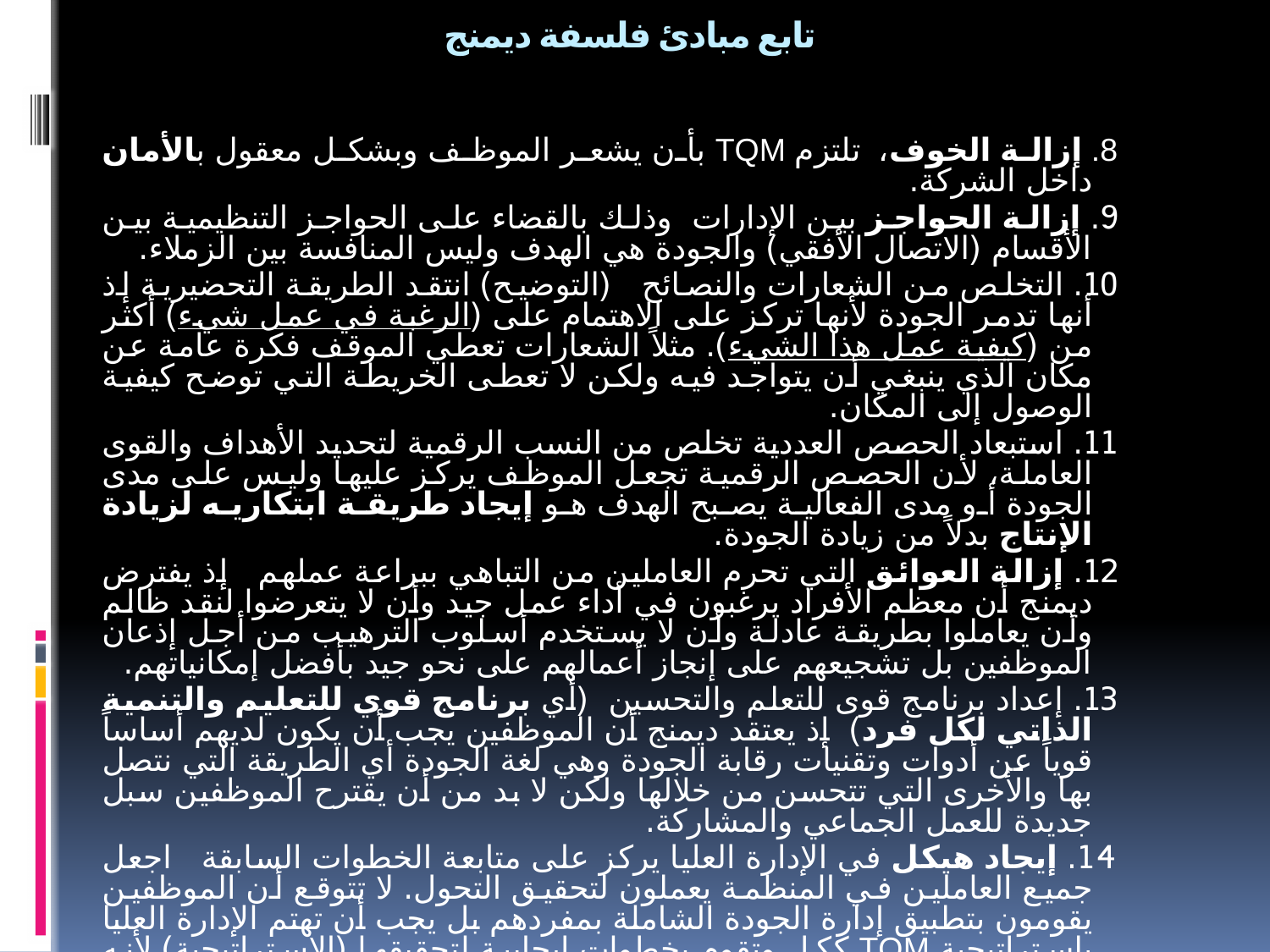

تابع مبادئ فلسفة ديمنج

8. إزالة الخوف،  تلتزم TQM بأن يشعر الموظف وبشكل معقول بالأمان داخل الشركة.
9. إزالة الحواجز بين الإدارات  وذلك بالقضاء على الحواجز التنظيمية بين الأقسام (الاتصال الأفقي) والجودة هي الهدف وليس المنافسة بين الزملاء.
10. التخلص من الشعارات والنصائح   (التوضيح) انتقد الطريقة التحضيرية إذ أنها تدمر الجودة لأنها تركز على الاهتمام على (الرغبة في عمل شيء) أكثر من (كيفية عمل هذا الشيء). مثلاً الشعارات تعطي الموقف فكرة عامة عن مكان الذي ينبغي أن يتواجد فيه ولكن لا تعطى الخريطة التي توضح كيفية الوصول إلى المكان.
11. استبعاد الحصص العددية تخلص من النسب الرقمية لتحديد الأهداف والقوى العاملة، لأن الحصص الرقمية تجعل الموظف يركز عليها وليس على مدى الجودة أو مدى الفعالية يصبح الهدف هو إيجاد طريقة ابتكاريه لزيادة الإنتاج بدلاً من زيادة الجودة.
12. إزالة العوائق التي تحرم العاملين من التباهي ببراعة عملهم   إذ يفترض ديمنج أن معظم الأفراد يرغبون في أداء عمل جيد وأن لا يتعرضوا لنقد ظالم وأن يعاملوا بطريقة عادلة وأن لا يستخدم أسلوب الترهيب من أجل إذعان الموظفين بل تشجيعهم على إنجاز أعمالهم على نحو جيد بأفضل إمكانياتهم.
13. إعداد برنامج قوى للتعلم والتحسين  (أي برنامج قوي للتعليم والتنمية الذاتي لكل فرد)  إذ يعتقد ديمنج أن الموظفين يجب أن يكون لديهم أساساً قوياً عن أدوات وتقنيات رقابة الجودة وهي لغة الجودة أي الطريقة التي نتصل بها والأخرى التي تتحسن من خلالها ولكن لا بد من أن يقترح الموظفين سبل جديدة للعمل الجماعي والمشاركة.
14. إيجاد هيكل في الإدارة العليا يركز على متابعة الخطوات السابقة   اجعل جميع العاملين في المنظمة يعملون لتحقيق التحول. لا تتوقع أن الموظفين يقومون بتطبيق إدارة الجودة الشاملة بمفردهم بل يجب أن تهتم الإدارة العليا بإستراتيجية TQM ككل وتقوم بخطوات إيجابية لتحقيقها (الإستراتيجية) لأنه هنالك احتمال بأن أقلية من الموظفين ستفشل في تطبيقها.